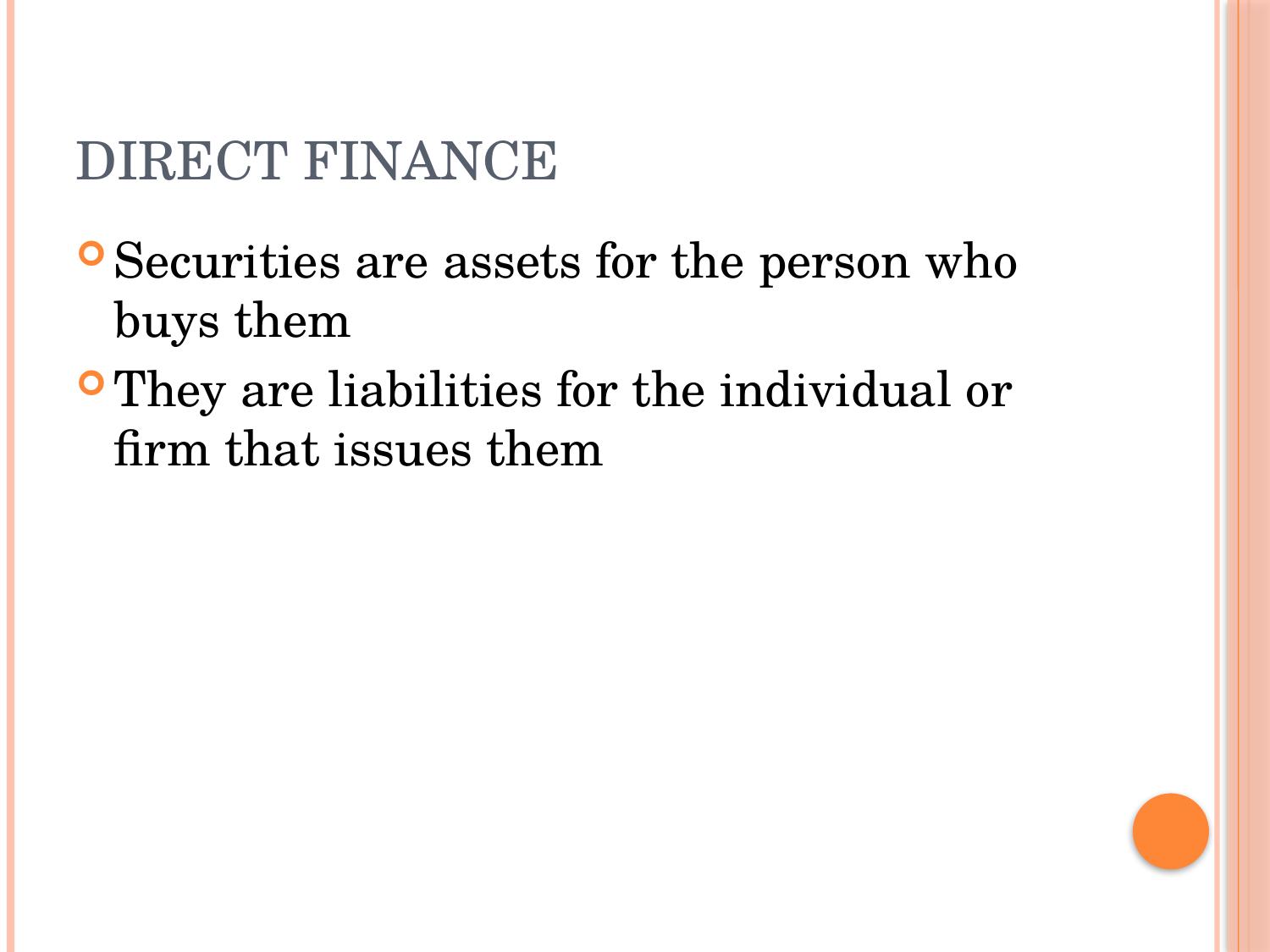

# Direct finance
Securities are assets for the person who buys them
They are liabilities for the individual or firm that issues them